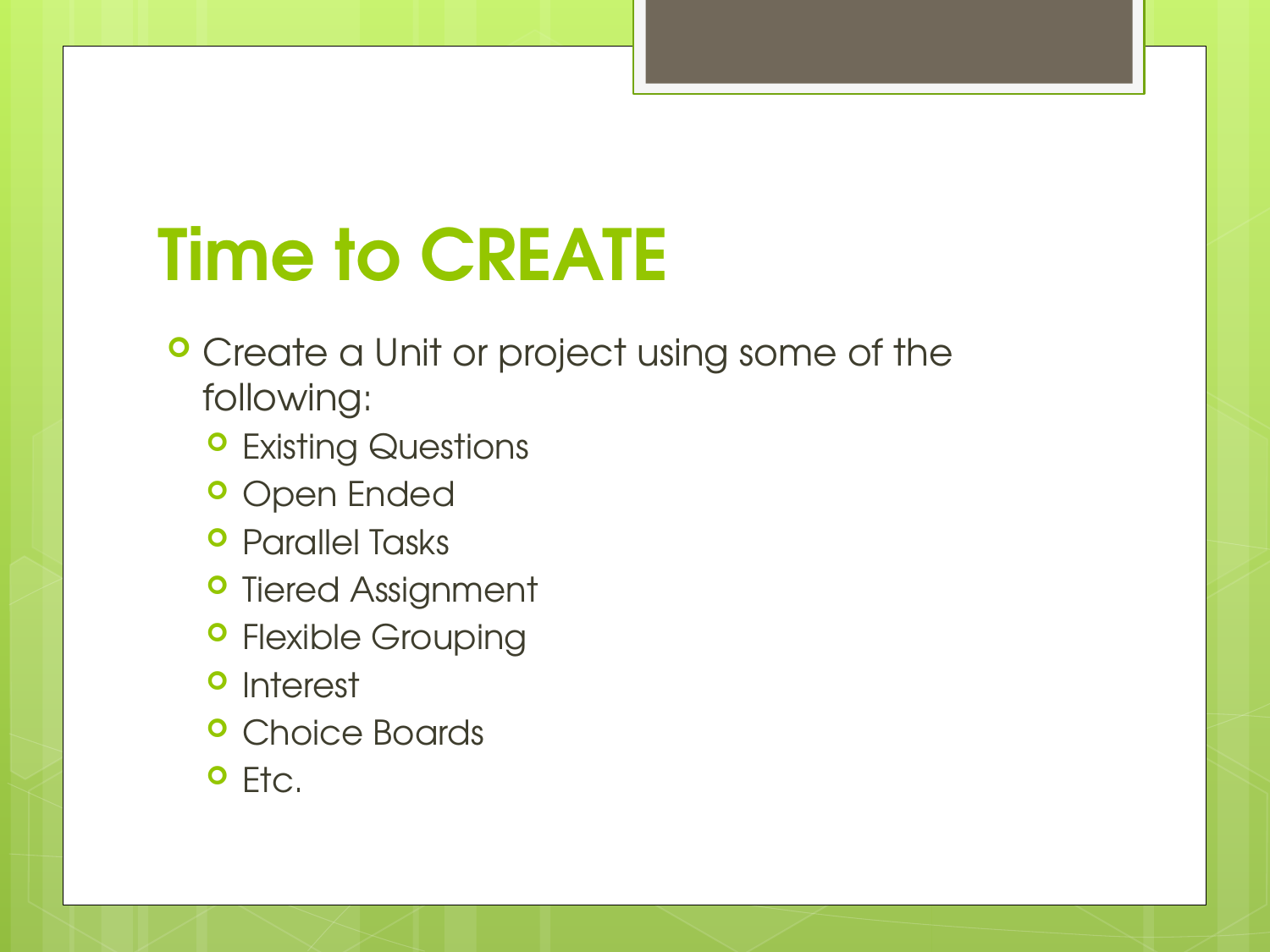

# Time to CREATE
Create a Unit or project using some of the following:
Existing Questions
Open Ended
Parallel Tasks
Tiered Assignment
Flexible Grouping
Interest
Choice Boards
Etc.